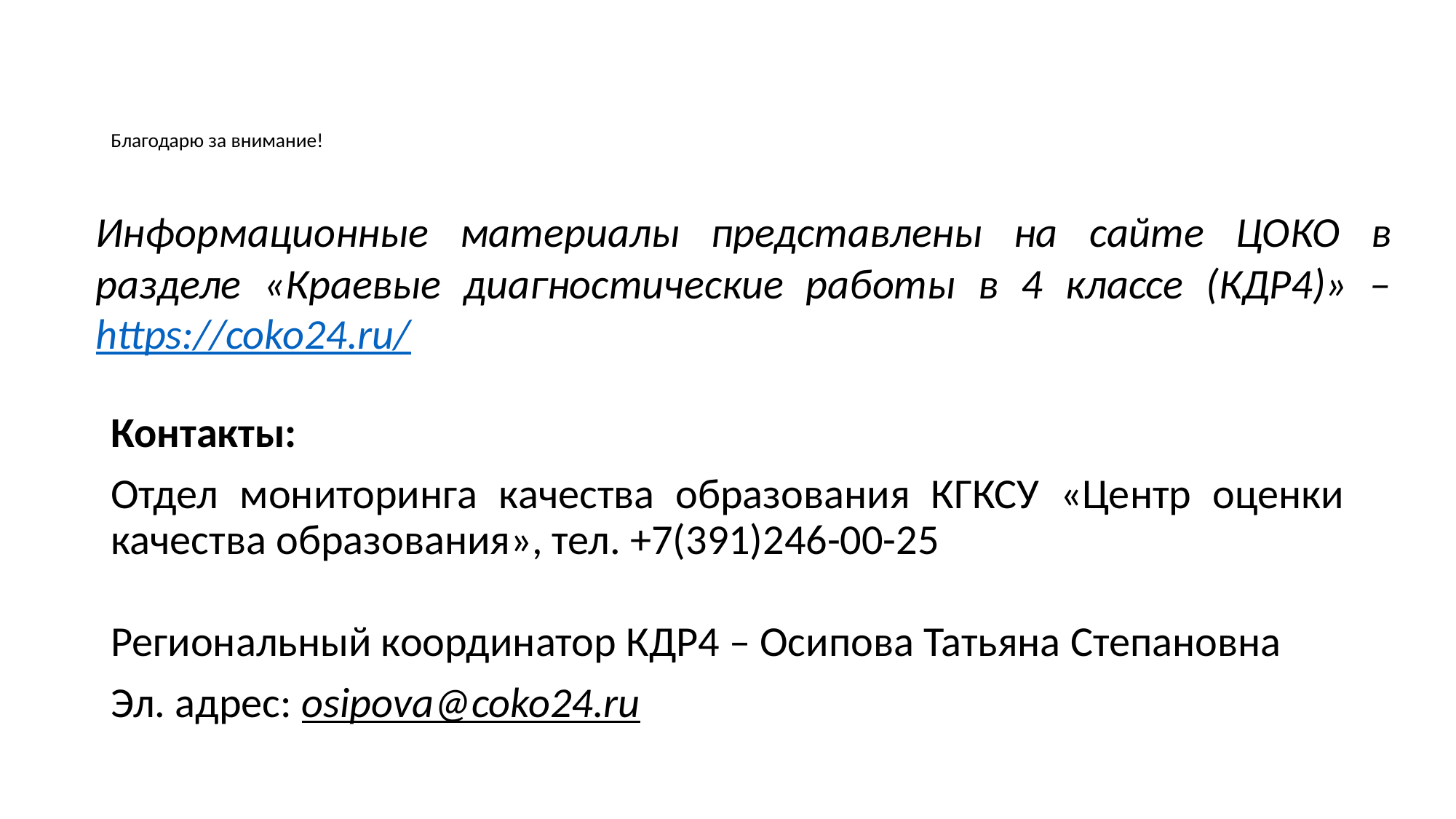

# Благодарю за внимание!
Информационные материалы представлены на сайте ЦОКО в разделе «Краевые диагностические работы в 4 классе (КДР4)» – https://coko24.ru/
Контакты:
Отдел мониторинга качества образования КГКСУ «Центр оценки качества образования», тел. +7(391)246-00-25

Региональный координатор КДР4 – Осипова Татьяна Степановна
Эл. адрес: osipova@coko24.ru